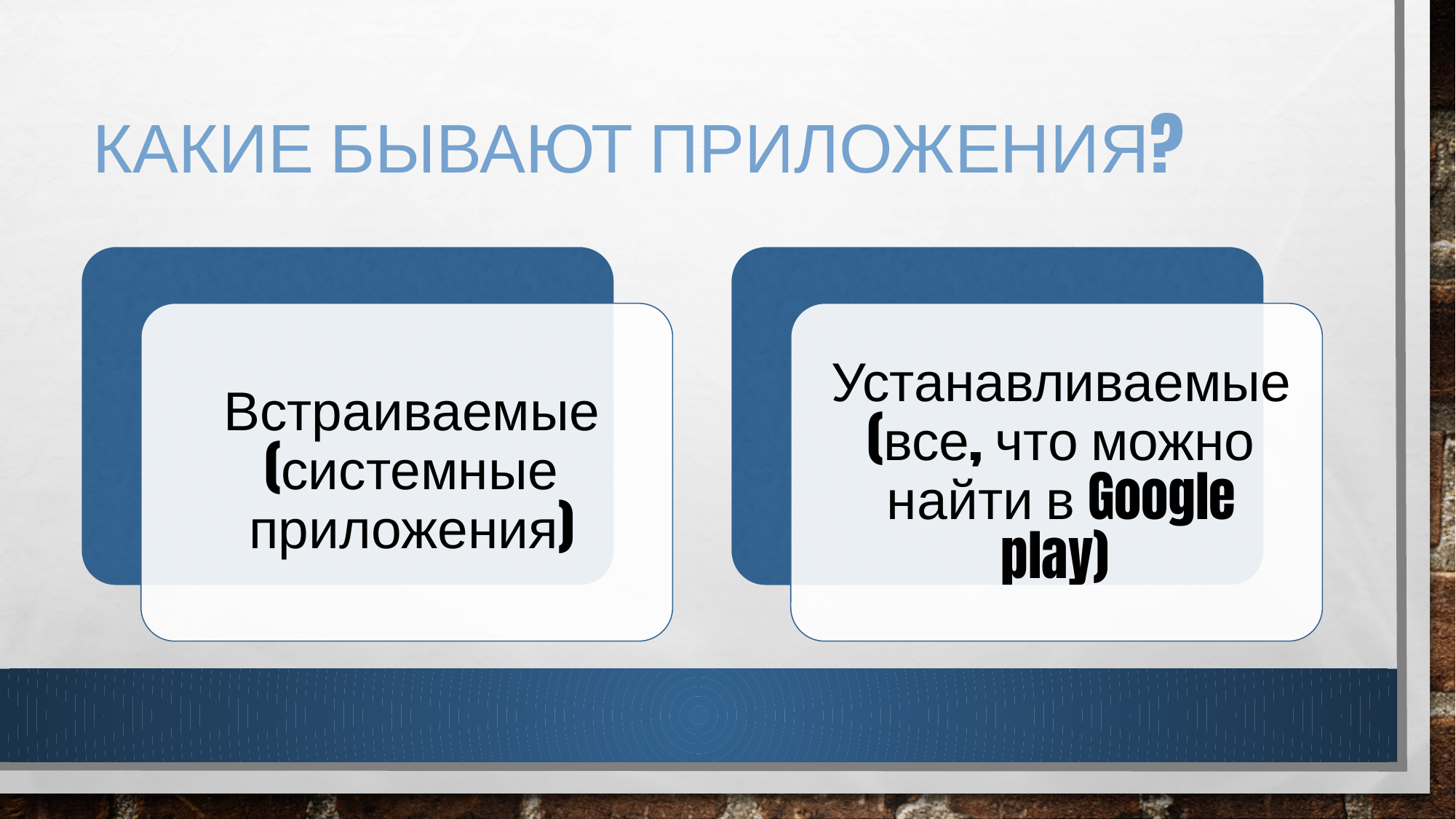

# Какие бывают приложения?
Встраиваемые (системные приложения)
Устанавливаемые (все, что можно найти в Google play)